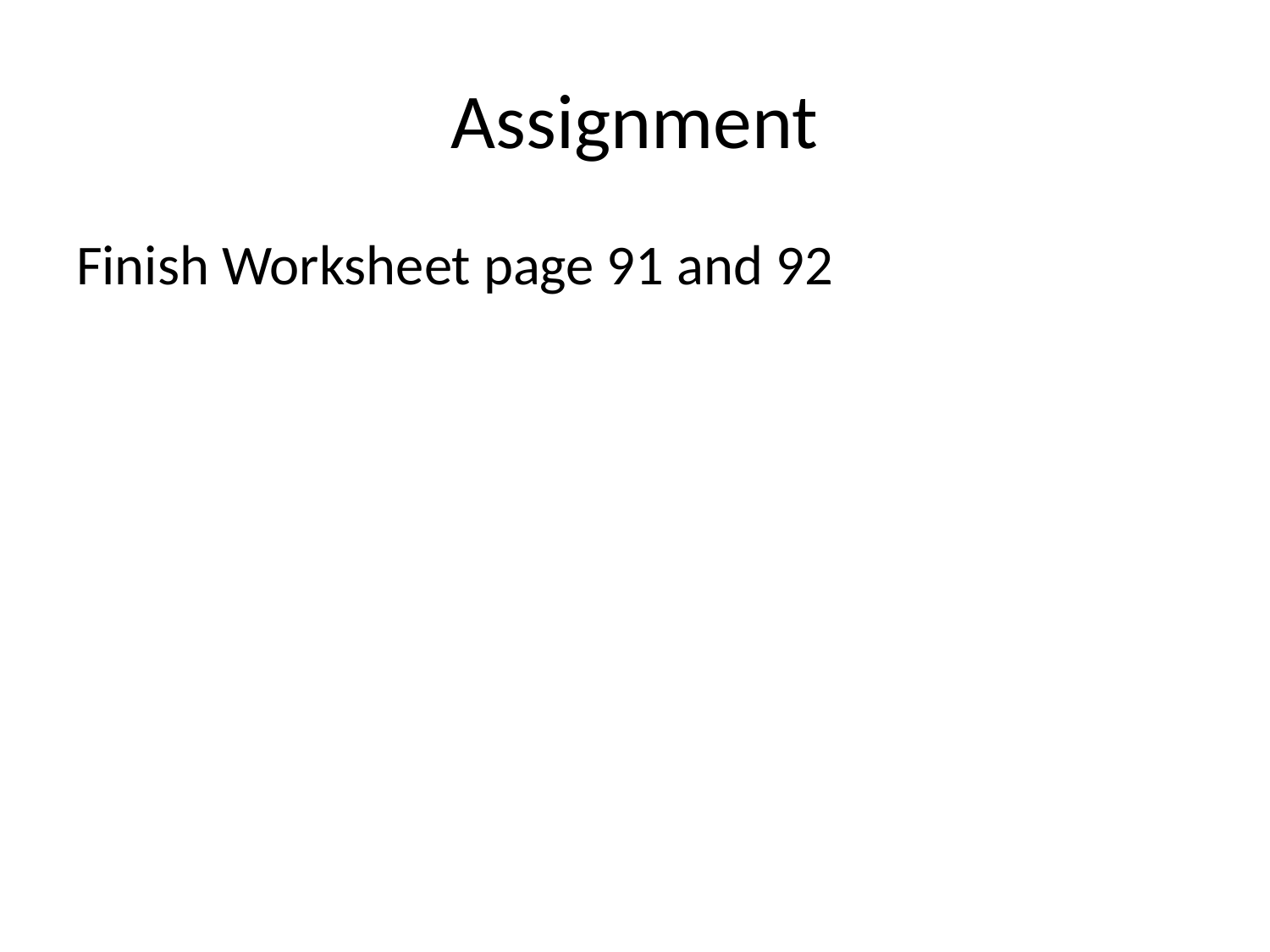

# Assignment
Finish Worksheet page 91 and 92